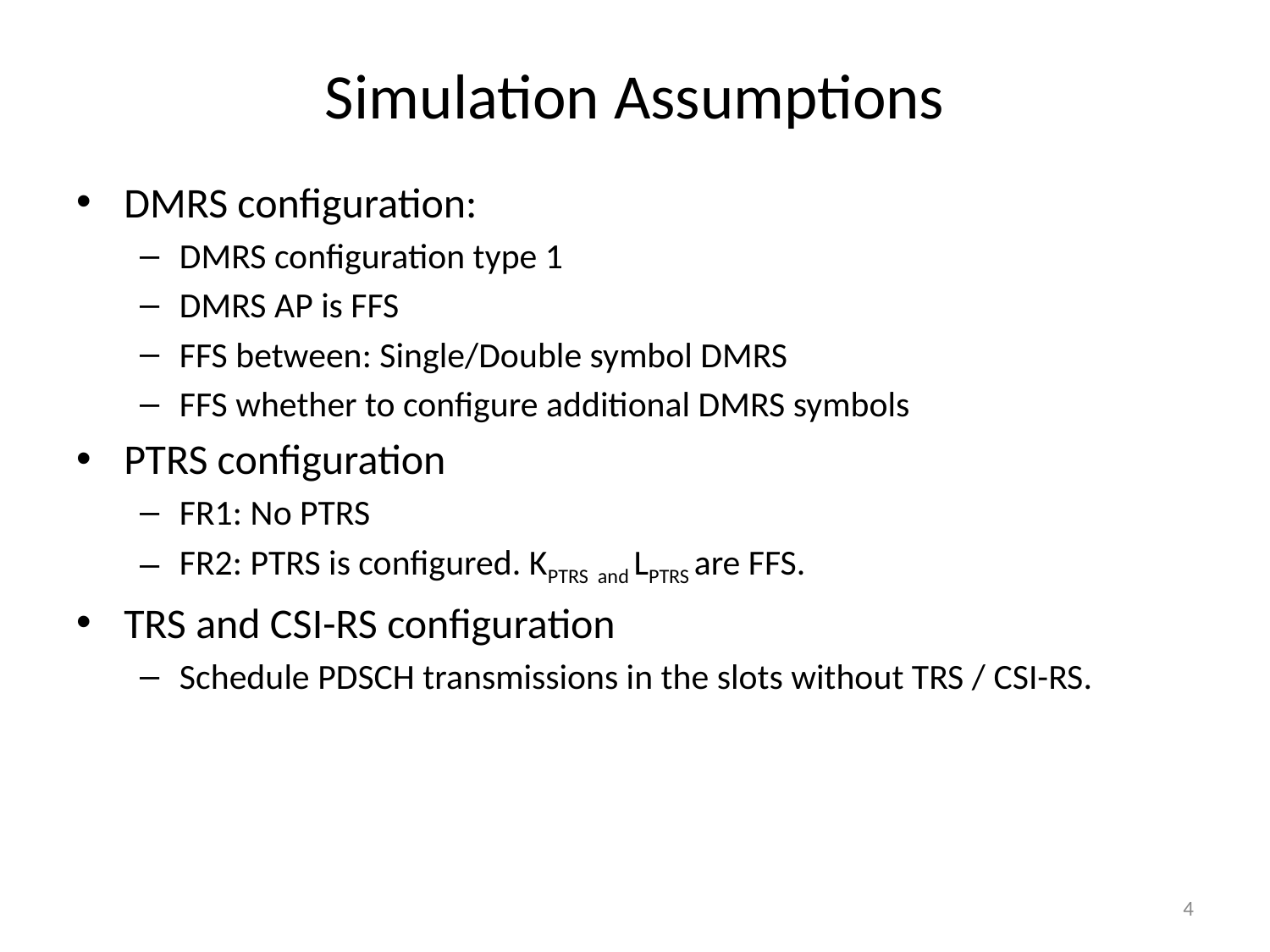

# Simulation Assumptions
DMRS configuration:
DMRS configuration type 1
DMRS AP is FFS
FFS between: Single/Double symbol DMRS
FFS whether to configure additional DMRS symbols
PTRS configuration
FR1: No PTRS
FR2: PTRS is configured. KPTRS  and LPTRS are FFS.
TRS and CSI-RS configuration
Schedule PDSCH transmissions in the slots without TRS / CSI-RS.
4